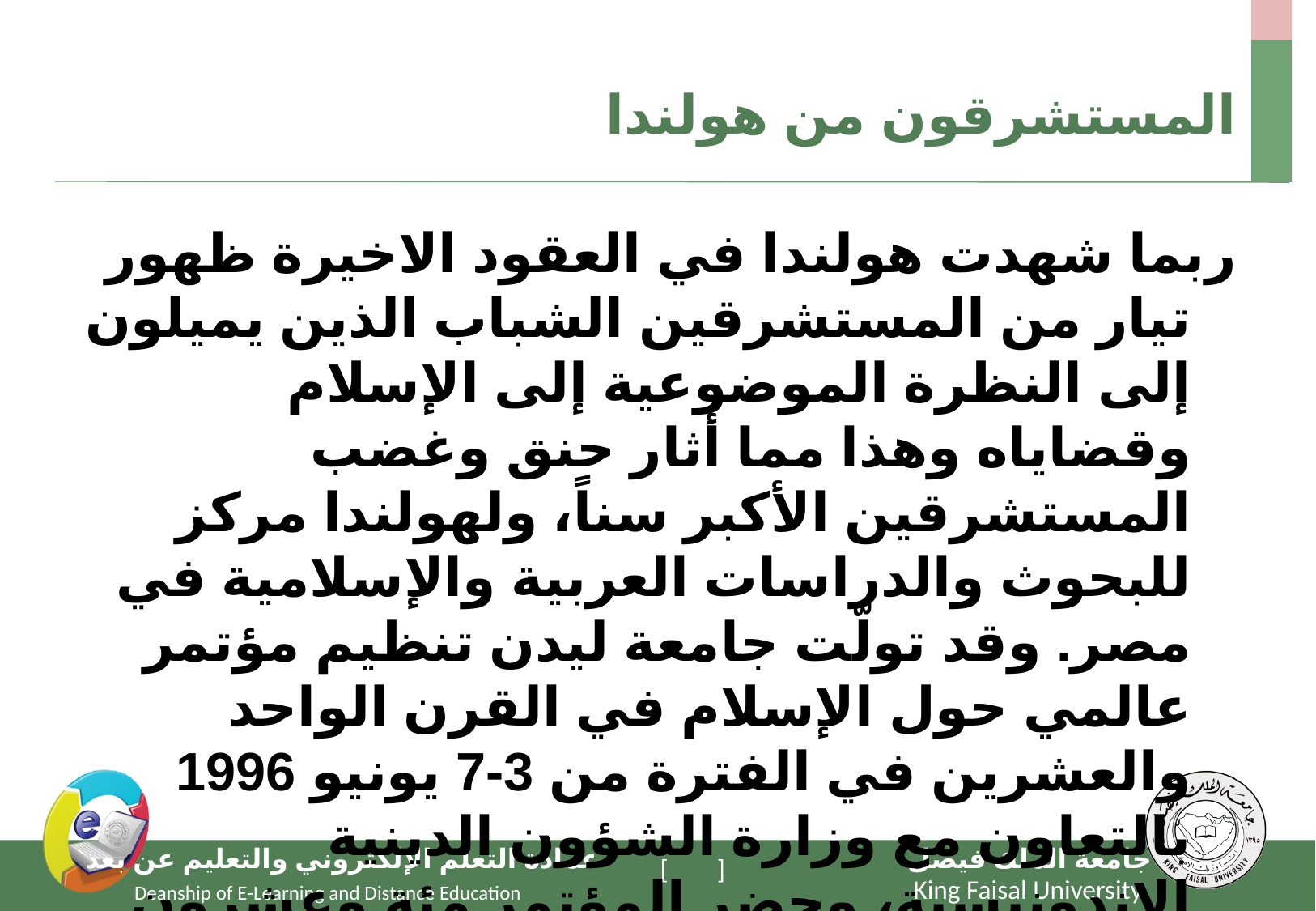

# المستشرقون من هولندا
ربما شهدت هولندا في العقود الاخيرة ظهور تيار من المستشرقين الشباب الذين يميلون إلى النظرة الموضوعية إلى الإسلام وقضاياه وهذا مما أثار حنق وغضب المستشرقين الأكبر سناً، ولهولندا مركز للبحوث والدراسات العربية والإسلامية في مصر. وقد تولّت جامعة ليدن تنظيم مؤتمر عالمي حول الإسلام في القرن الواحد والعشرين في الفترة من 3-7 يونيو 1996 بالتعاون مع وزارة الشؤون الدينية الإندونيسية، وحضر المؤتمر مئة وعشرون باحثاً من أنحاء العالم، وقد بحث المؤتمرون أوضاع العالم الإسلامي في القرن القادم .